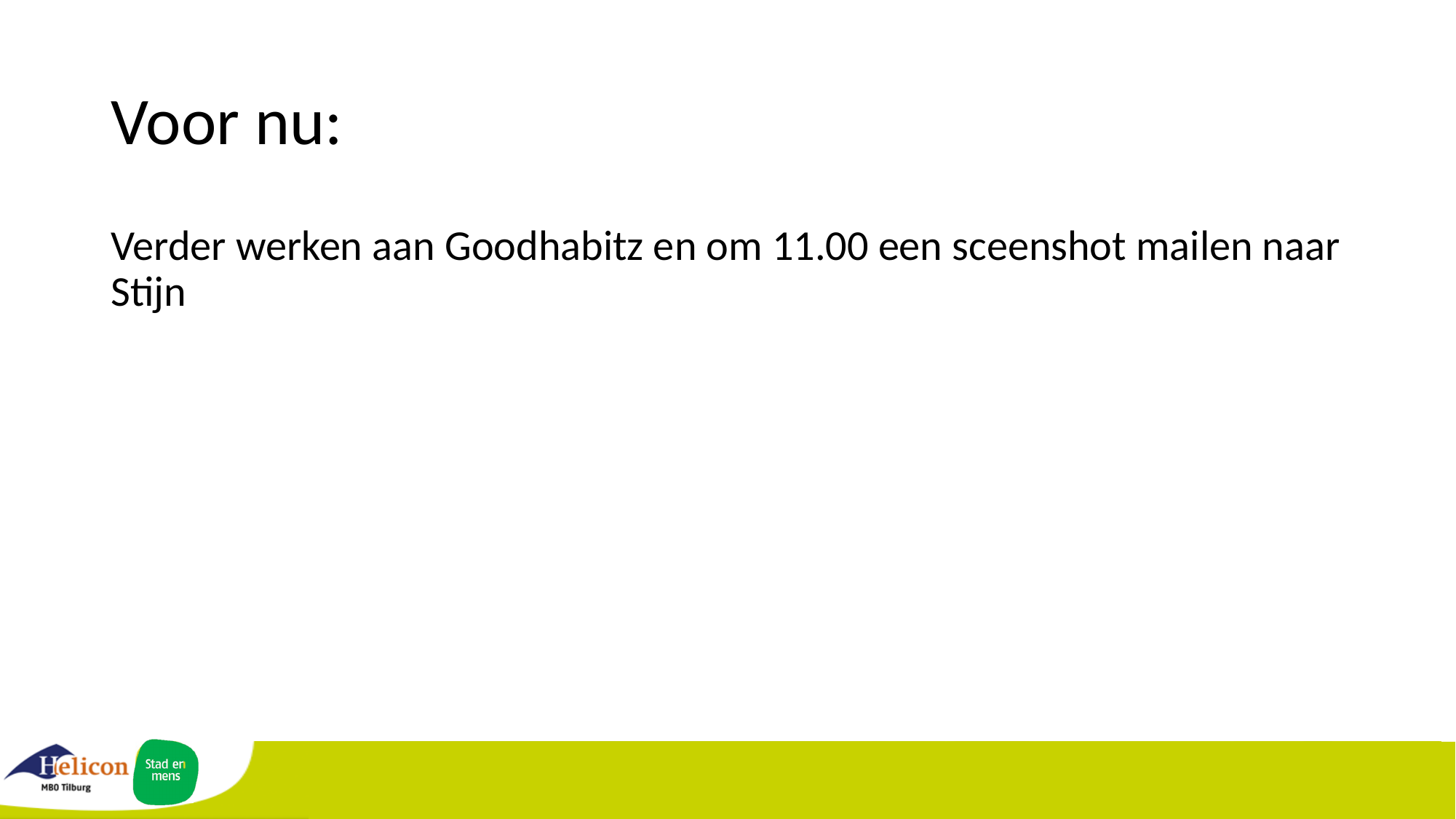

# Voor nu:
Verder werken aan Goodhabitz en om 11.00 een sceenshot mailen naar Stijn